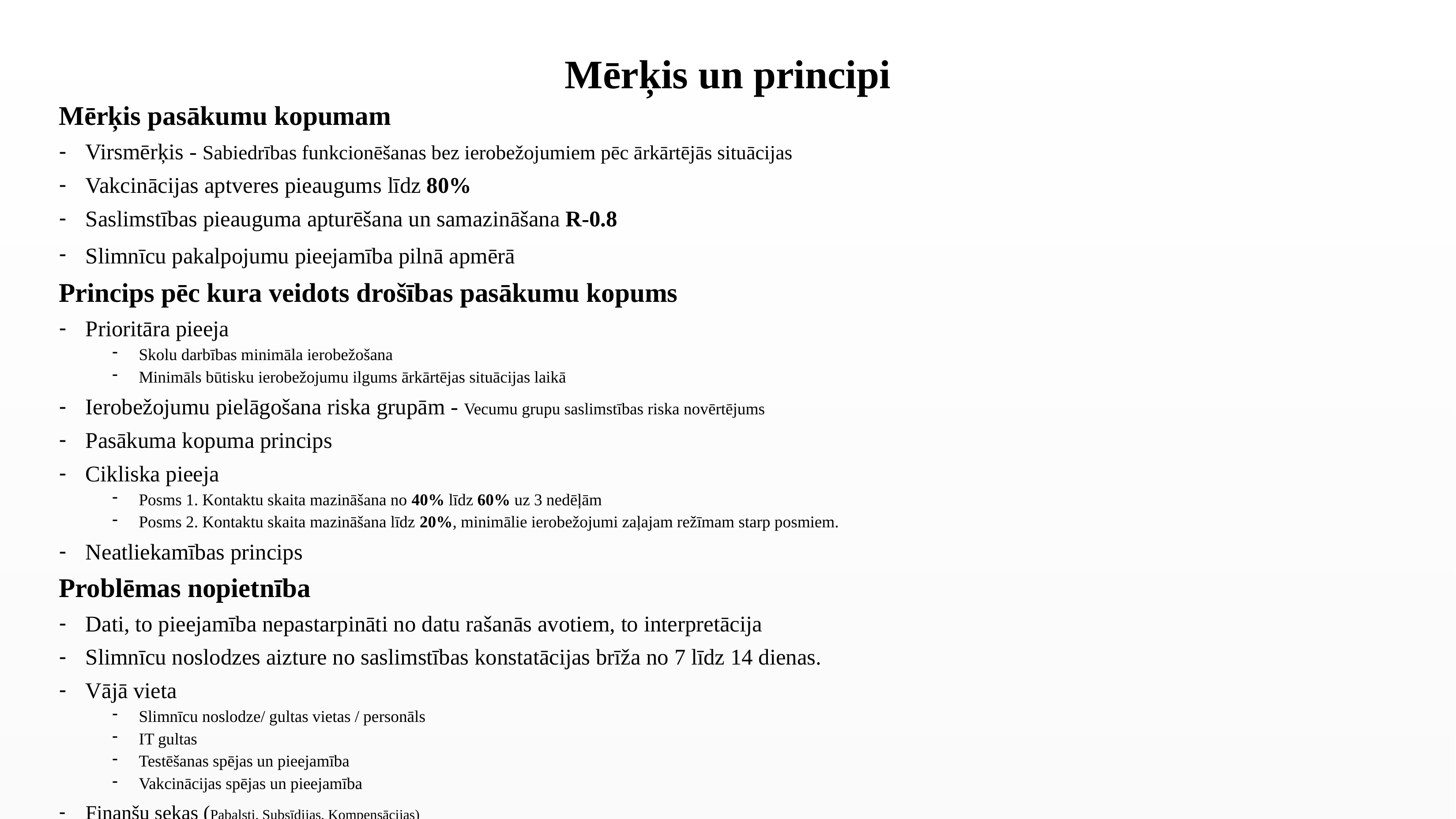

# Mērķis un principi
Mērķis pasākumu kopumam
Virsmērķis - Sabiedrības funkcionēšanas bez ierobežojumiem pēc ārkārtējās situācijas
Vakcinācijas aptveres pieaugums līdz 80%
Saslimstības pieauguma apturēšana un samazināšana R-0.8
Slimnīcu pakalpojumu pieejamība pilnā apmērā
Princips pēc kura veidots drošības pasākumu kopums
Prioritāra pieeja
Skolu darbības minimāla ierobežošana
Minimāls būtisku ierobežojumu ilgums ārkārtējas situācijas laikā
Ierobežojumu pielāgošana riska grupām - Vecumu grupu saslimstības riska novērtējums
Pasākuma kopuma princips
Cikliska pieeja
Posms 1. Kontaktu skaita mazināšana no 40% līdz 60% uz 3 nedēļām
Posms 2. Kontaktu skaita mazināšana līdz 20%, minimālie ierobežojumi zaļajam režīmam starp posmiem.
Neatliekamības princips
Problēmas nopietnība
Dati, to pieejamība nepastarpināti no datu rašanās avotiem, to interpretācija
Slimnīcu noslodzes aizture no saslimstības konstatācijas brīža no 7 līdz 14 dienas.
Vājā vieta
Slimnīcu noslodze/ gultas vietas / personāls
IT gultas
Testēšanas spējas un pieejamība
Vakcinācijas spējas un pieejamība
Finanšu sekas (Pabalsti, Subsīdijas, Kompensācijas)